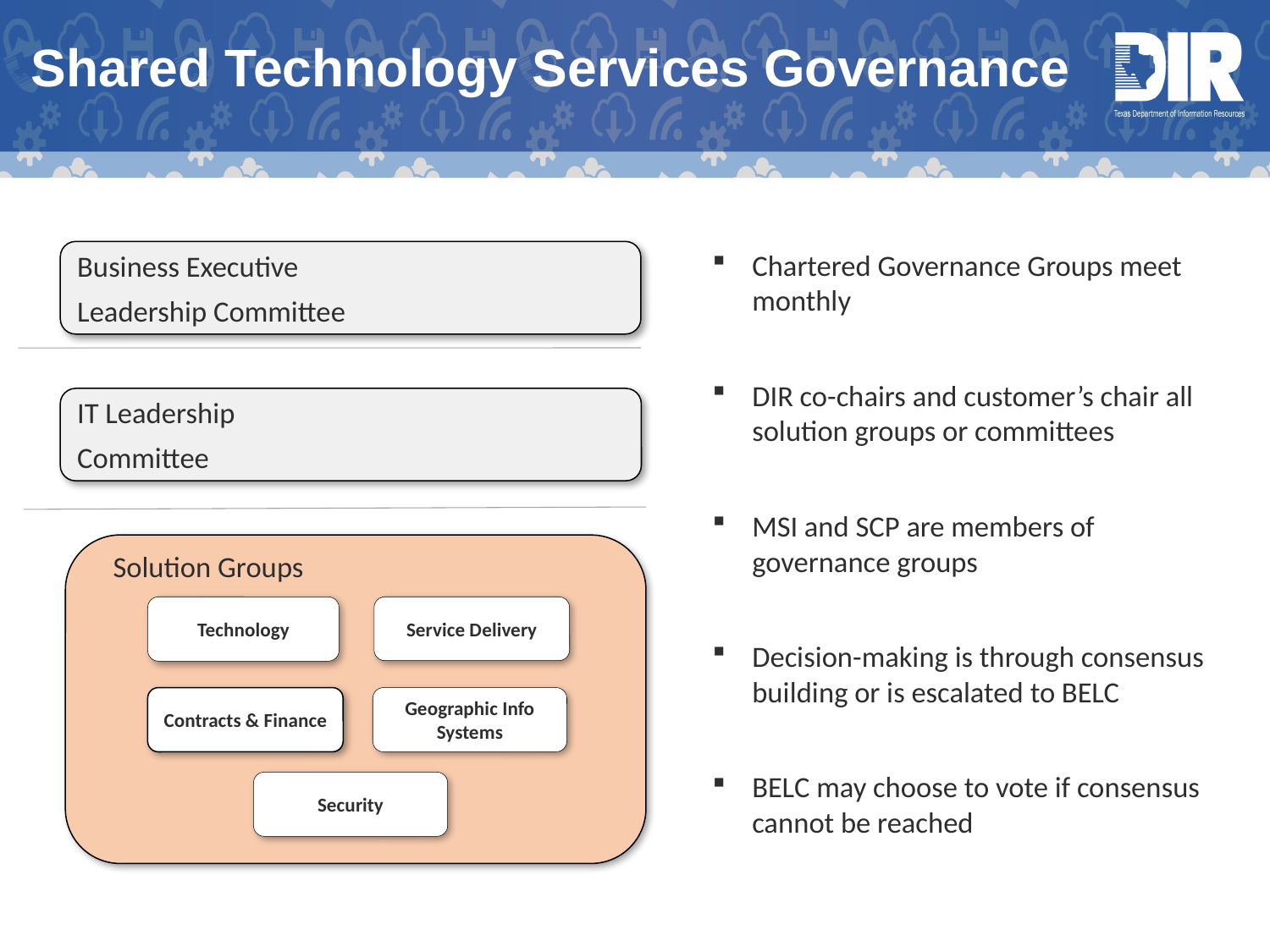

# Shared Technology Services Governance
Chartered Governance Groups meet monthly
DIR co-chairs and customer’s chair all solution groups or committees
MSI and SCP are members of governance groups
Decision-making is through consensus building or is escalated to BELC
BELC may choose to vote if consensus cannot be reached
Business Executive
Leadership Committee
IT Leadership
Committee

Solution Groups
Technology
Service Delivery
Contracts & Finance
Geographic Info Systems
Security